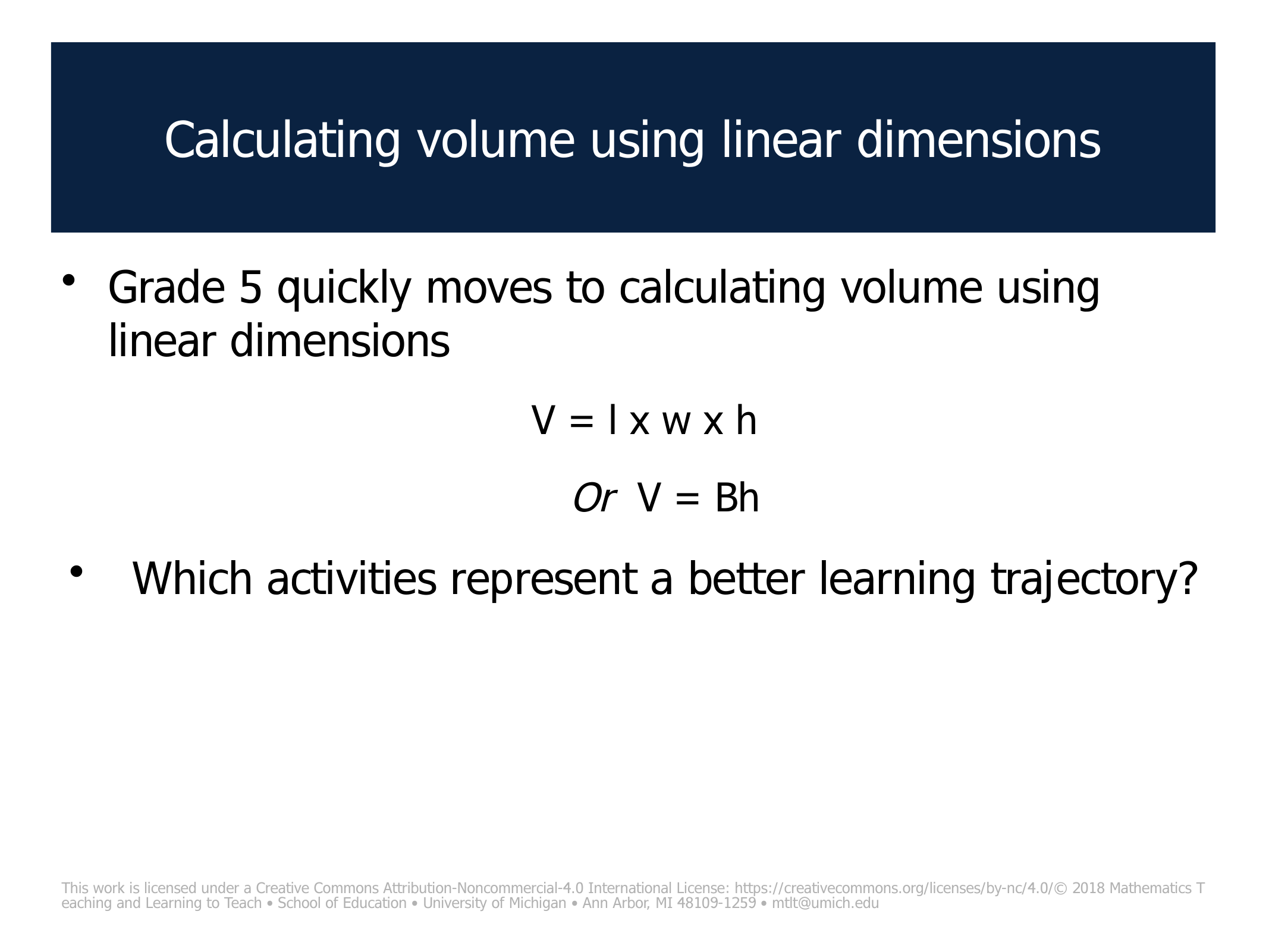

# Calculating volume using linear dimensions
Grade 5 quickly moves to calculating volume using linear dimensions
V = l x w x h
Or  V = Bh
Which activities represent a better learning trajectory?
This work is licensed under a Creative Commons Attribution-Noncommercial-4.0 International License: https://creativecommons.org/licenses/by-nc/4.0/
© 2018 Mathematics Teaching and Learning to Teach • School of Education • University of Michigan • Ann Arbor, MI 48109-1259 • mtlt@umich.edu